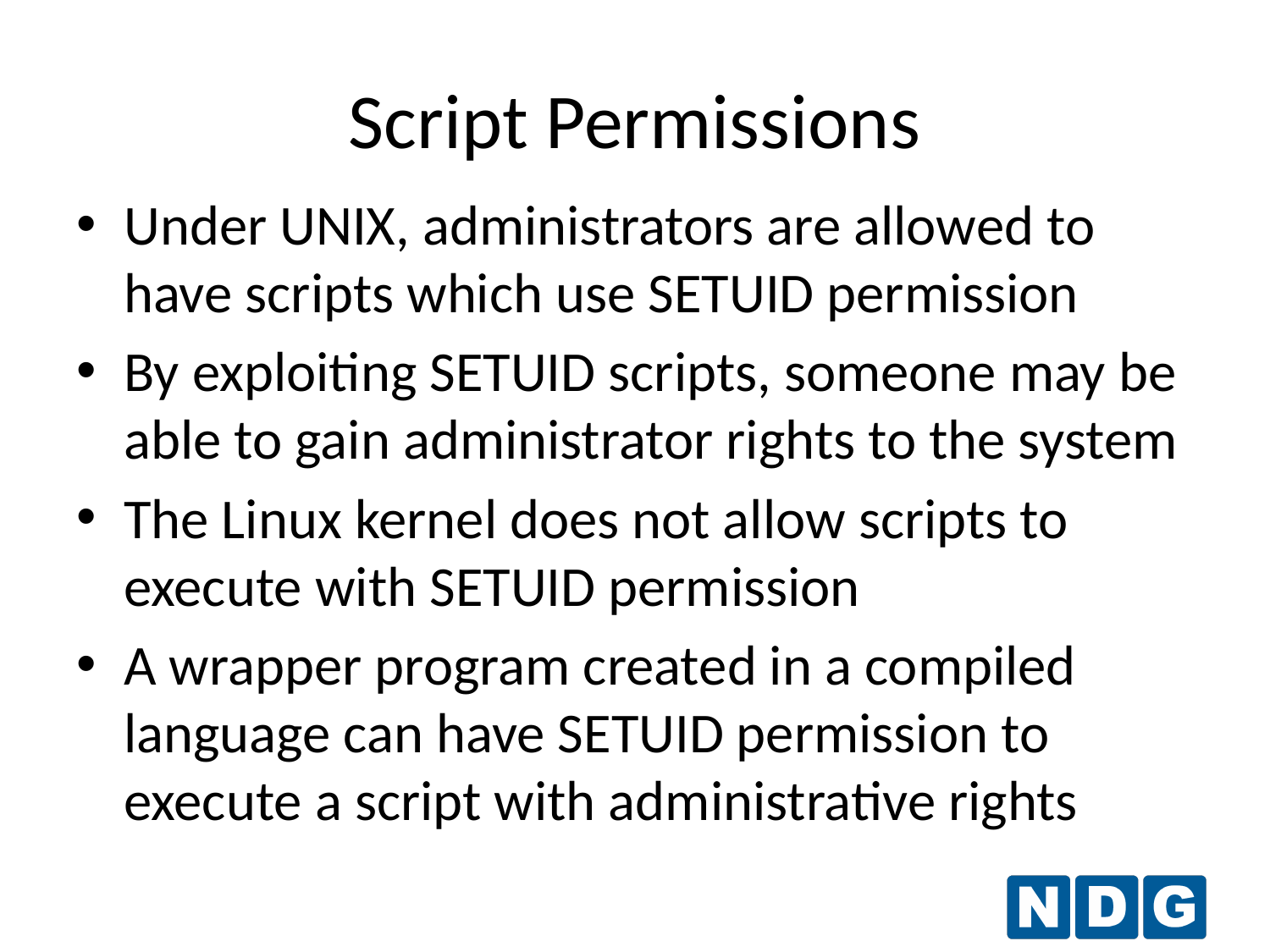

Script Permissions
Under UNIX, administrators are allowed to have scripts which use SETUID permission
By exploiting SETUID scripts, someone may be able to gain administrator rights to the system
The Linux kernel does not allow scripts to execute with SETUID permission
A wrapper program created in a compiled language can have SETUID permission to execute a script with administrative rights